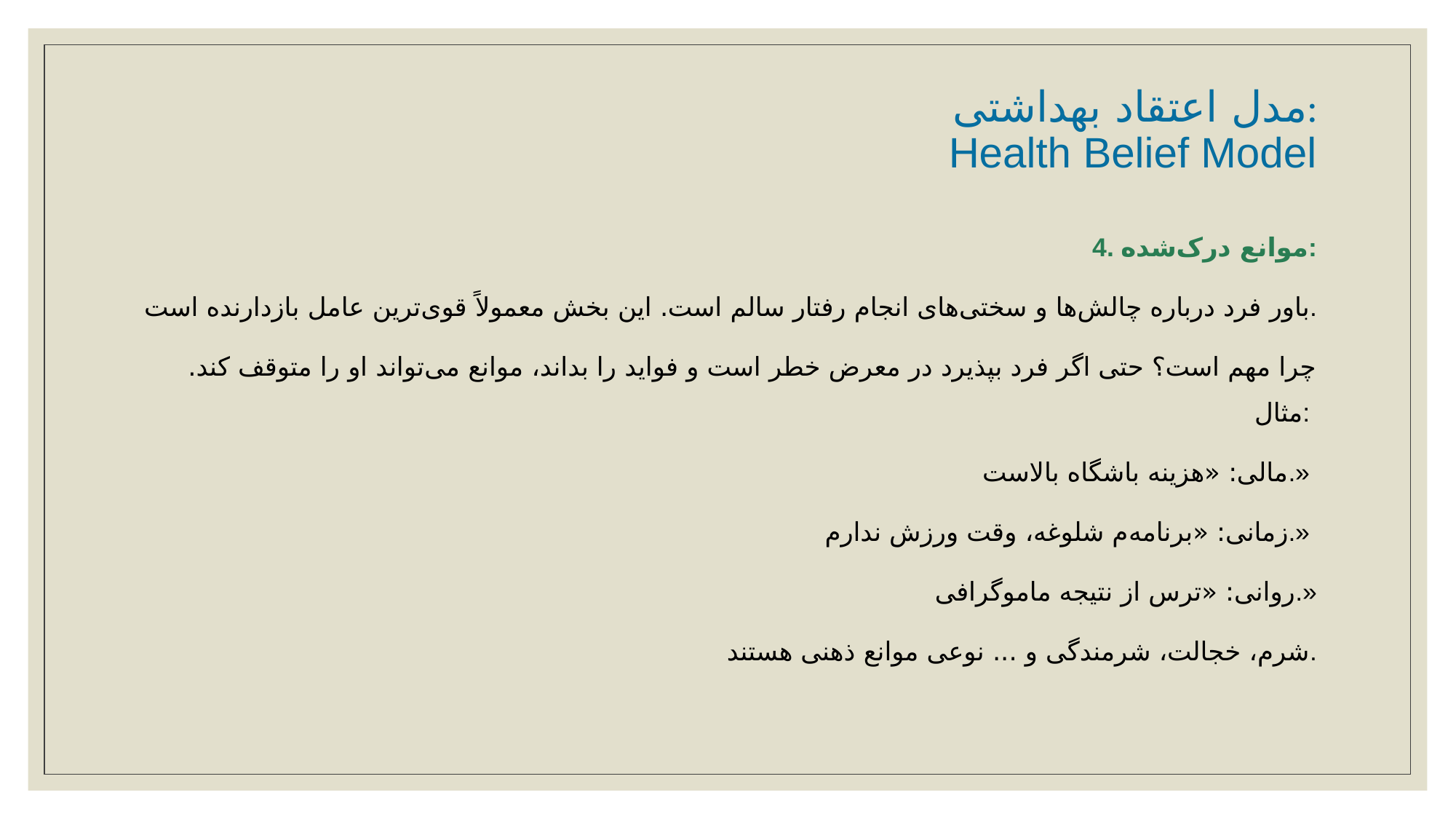

# مدل اعتقاد بهداشتی: Health Belief Model
4. موانع درک‌شده:
باور فرد درباره چالش‌ها و سختی‌های انجام رفتار سالم است. این بخش معمولاً قوی‌ترین عامل بازدارنده است.
چرا مهم است؟ حتی اگر فرد بپذیرد در معرض خطر است و فواید را بداند، موانع می‌تواند او را متوقف کند. مثال:
مالی: «هزینه باشگاه بالاست.»
زمانی: «برنامه‌م شلوغه، وقت ورزش ندارم.»
روانی: «ترس از نتیجه ماموگرافی.»
شرم، خجالت، شرمندگی و ... نوعی موانع ذهنی هستند.